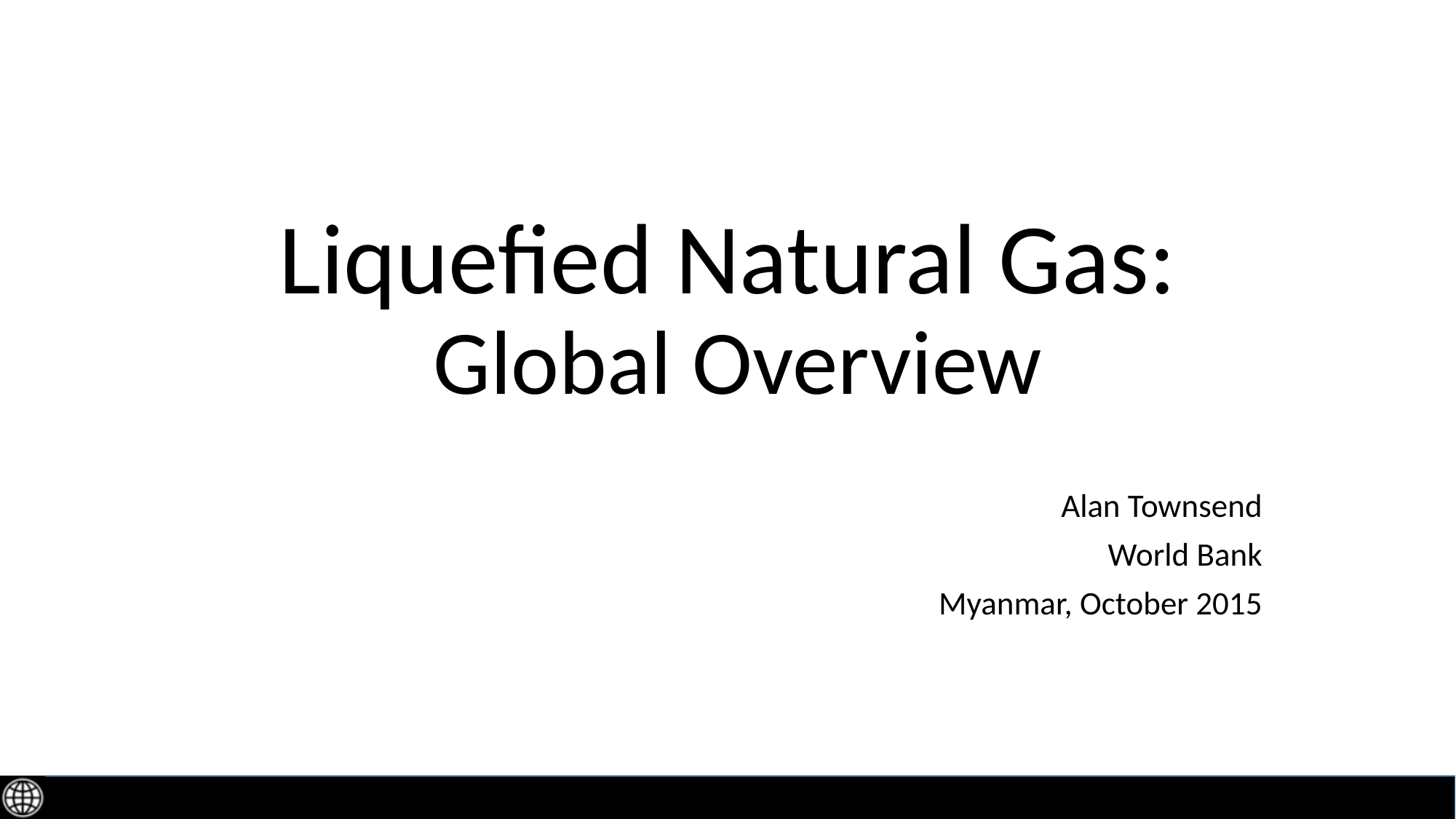

# Liquefied Natural Gas: Global Overview

Alan Townsend
World Bank
Myanmar, October 2015